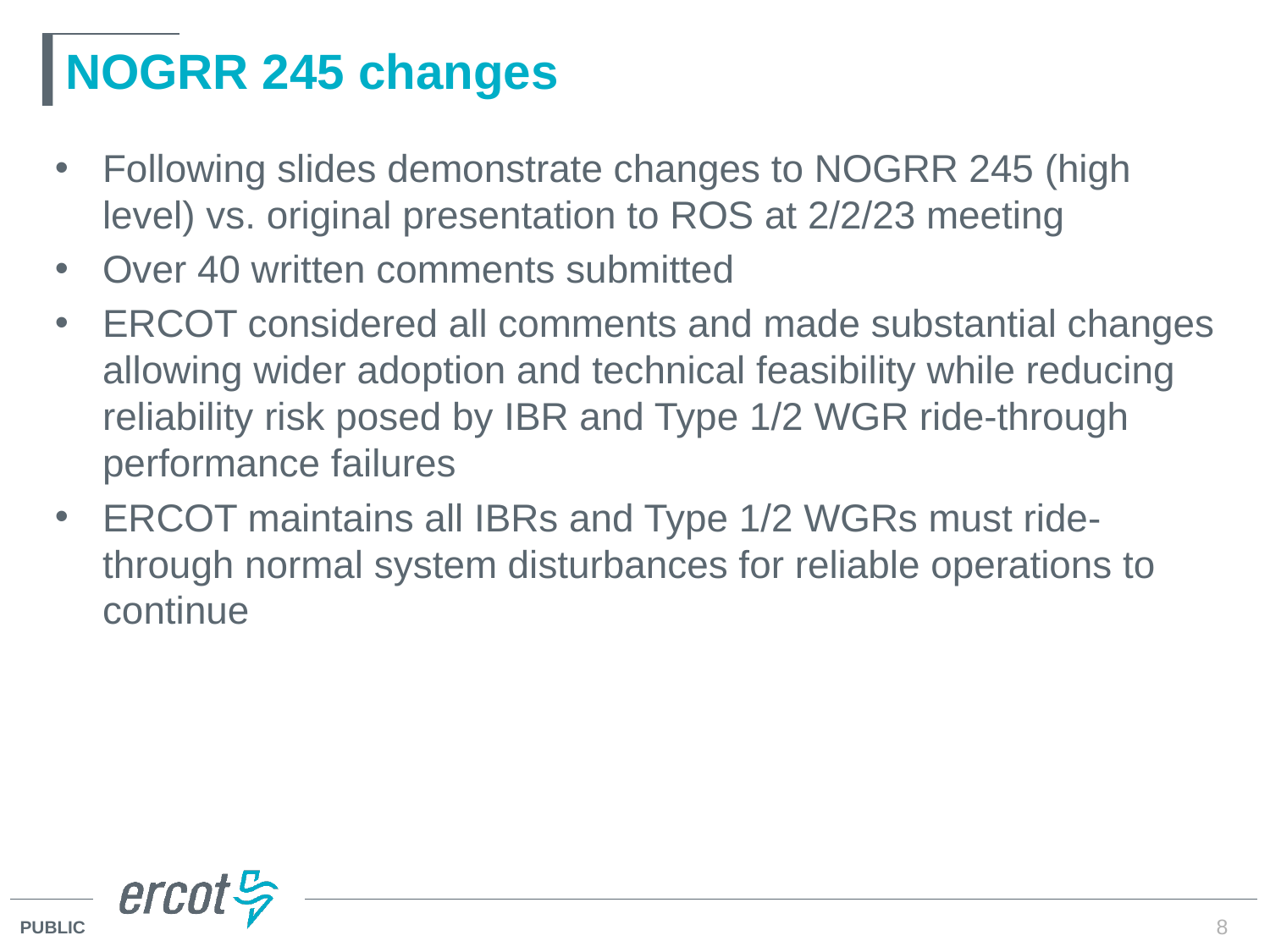

# NOGRR 245 changes
Following slides demonstrate changes to NOGRR 245 (high level) vs. original presentation to ROS at 2/2/23 meeting
Over 40 written comments submitted
ERCOT considered all comments and made substantial changes allowing wider adoption and technical feasibility while reducing reliability risk posed by IBR and Type 1/2 WGR ride-through performance failures
ERCOT maintains all IBRs and Type 1/2 WGRs must ride-through normal system disturbances for reliable operations to continue
8